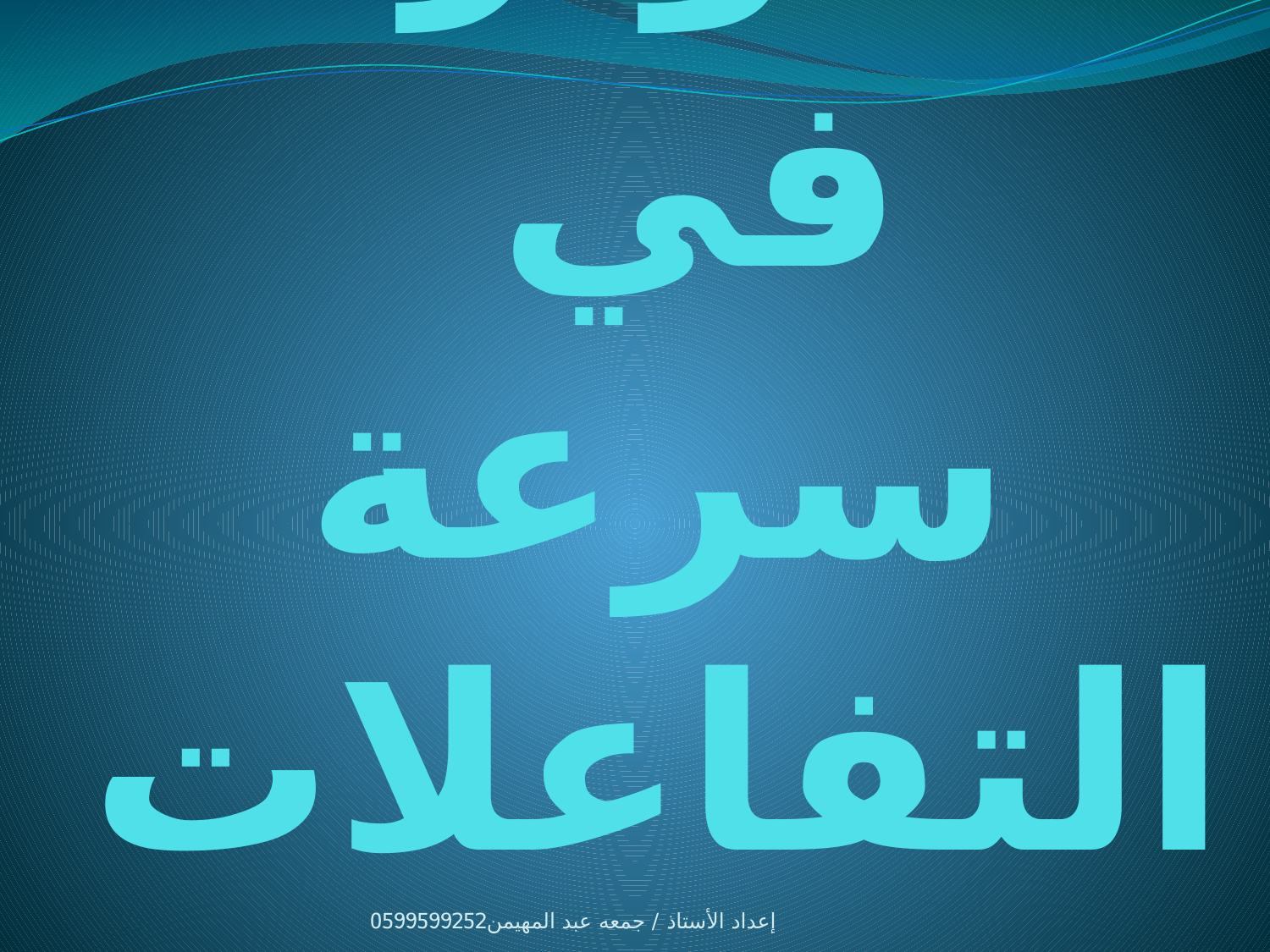

# العوامل المؤثرة في سرعة التفاعلات
إعداد الأستاذ / جمعه عبد المهيمن0599599252